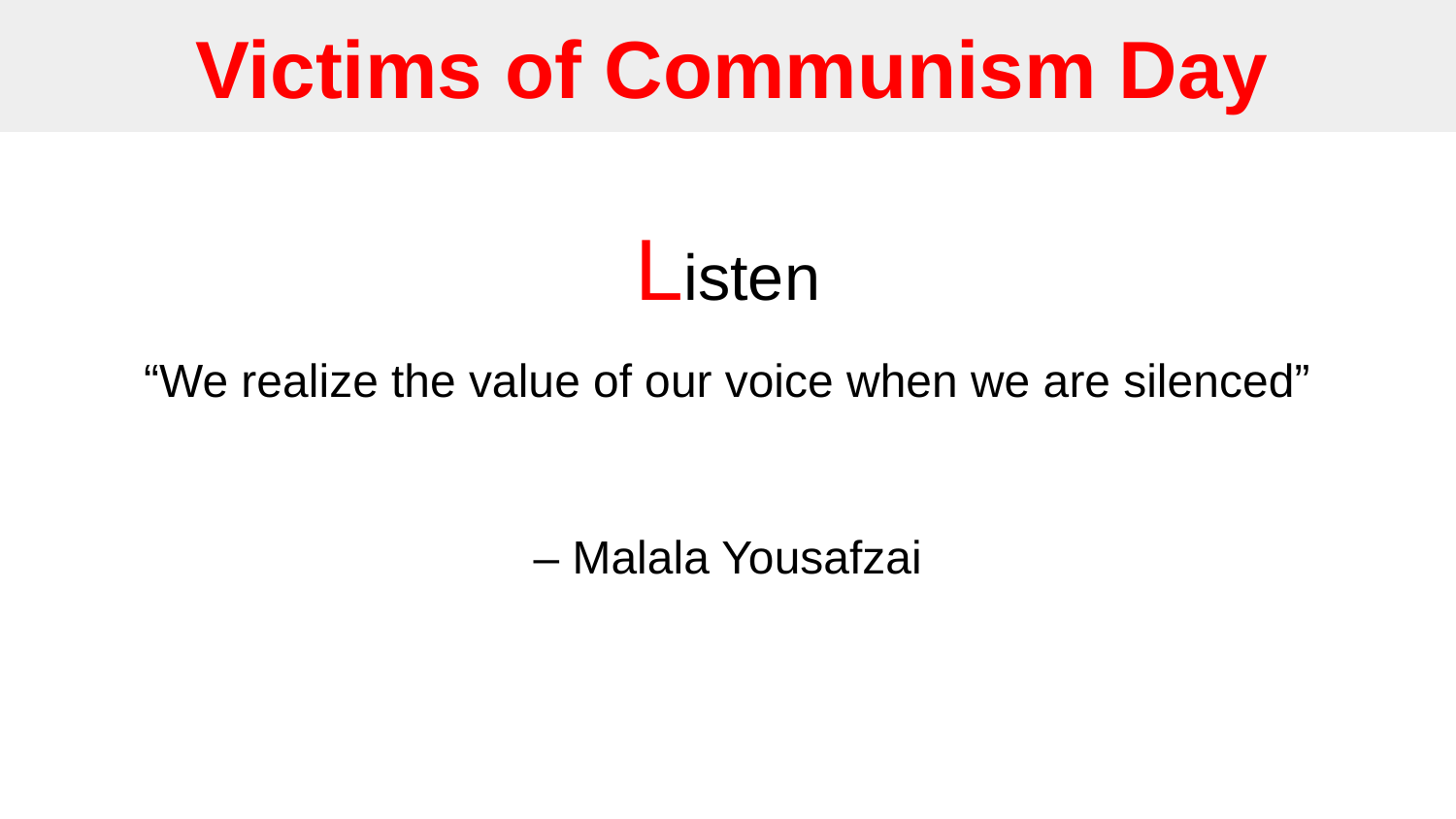

# Victims of Communism Day
Listen
“We realize the value of our voice when we are silenced”

– Malala Yousafzai